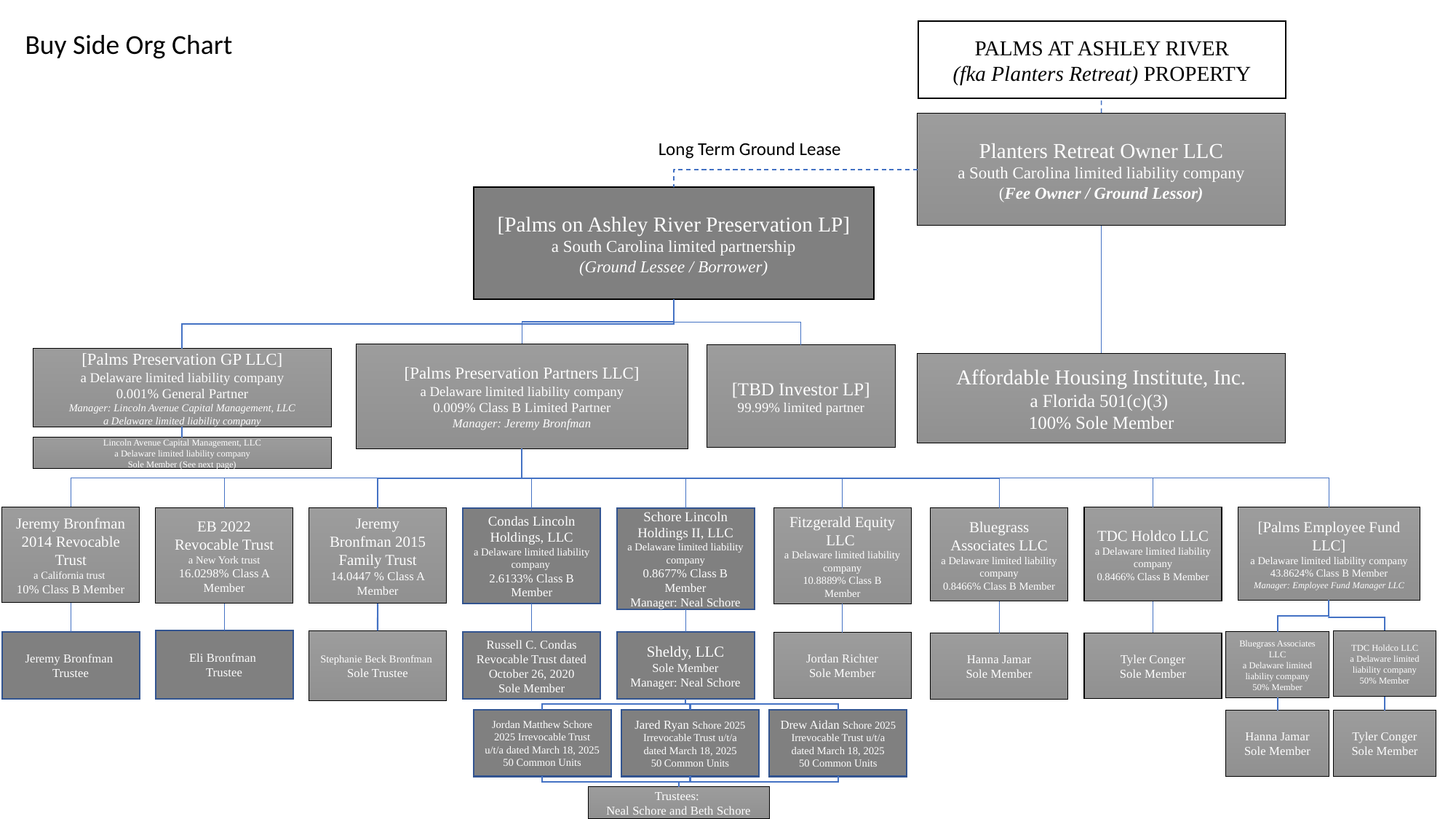

Buy Side Org Chart

PALMS AT ASHLEY RIVER
(fka Planters Retreat) PROPERTY
Planters Retreat Owner LLC
a South Carolina limited liability company
(Fee Owner / Ground Lessor)
Long Term Ground Lease
[Palms on Ashley River Preservation LP]
a South Carolina limited partnership
(Ground Lessee / Borrower)
[Palms Preservation Partners LLC]
a Delaware limited liability company
0.009% Class B Limited Partner
Manager: Jeremy Bronfman
[TBD Investor LP]
99.99% limited partner
[Palms Preservation GP LLC]
a Delaware limited liability company
0.001% General Partner
Manager: Lincoln Avenue Capital Management, LLC
a Delaware limited liability company
Affordable Housing Institute, Inc.
a Florida 501(c)(3)
100% Sole Member
Lincoln Avenue Capital Management, LLC
a Delaware limited liability company
Sole Member (See next page)
Jeremy Bronfman 2014 Revocable Trust
a California trust
10% Class B Member
[Palms Employee Fund LLC]
a Delaware limited liability company
43.8624% Class B Member
Manager: Employee Fund Manager LLC
TDC Holdco LLC
a Delaware limited liability company
0.8466% Class B Member
Jeremy Bronfman 2015 Family Trust​
14.0447 % Class A Member
EB 2022 Revocable Trust
a New York trust
16.0298% Class A Member
Condas Lincoln Holdings, LLC
a Delaware limited liability company
2.6133% Class B Member
Schore Lincoln Holdings II, LLC
a Delaware limited liability company
0.8677% Class B Member
Manager: Neal Schore
Fitzgerald Equity LLC
a Delaware limited liability company
10.8889% Class B Member
Bluegrass
Associates LLC
a Delaware limited liability company
0.8466% Class B Member
Eli Bronfman
Trustee
Stephanie Beck Bronfman
Sole Trustee
TDC Holdco LLC
a Delaware limited liability company
50% Member
Bluegrass Associates LLC
a Delaware limited liability company
50% Member
Sheldy, LLC
Sole Member
Manager: Neal Schore
Jeremy Bronfman
Trustee
Russell C. Condas Revocable Trust dated October 26, 2020
Sole Member
Jordan Richter
Sole Member
Tyler Conger
Sole Member
Hanna Jamar
Sole Member
Jordan Matthew Schore 2025 Irrevocable Trust u/t/a dated March 18, 2025
50 Common Units
Jared Ryan Schore 2025 Irrevocable Trust u/t/a dated March 18, 2025
50 Common Units
Drew Aidan Schore 2025 Irrevocable Trust u/t/a dated March 18, 2025
50 Common Units
Hanna Jamar
Sole Member
Tyler Conger
Sole Member
Trustees:
Neal Schore and Beth Schore